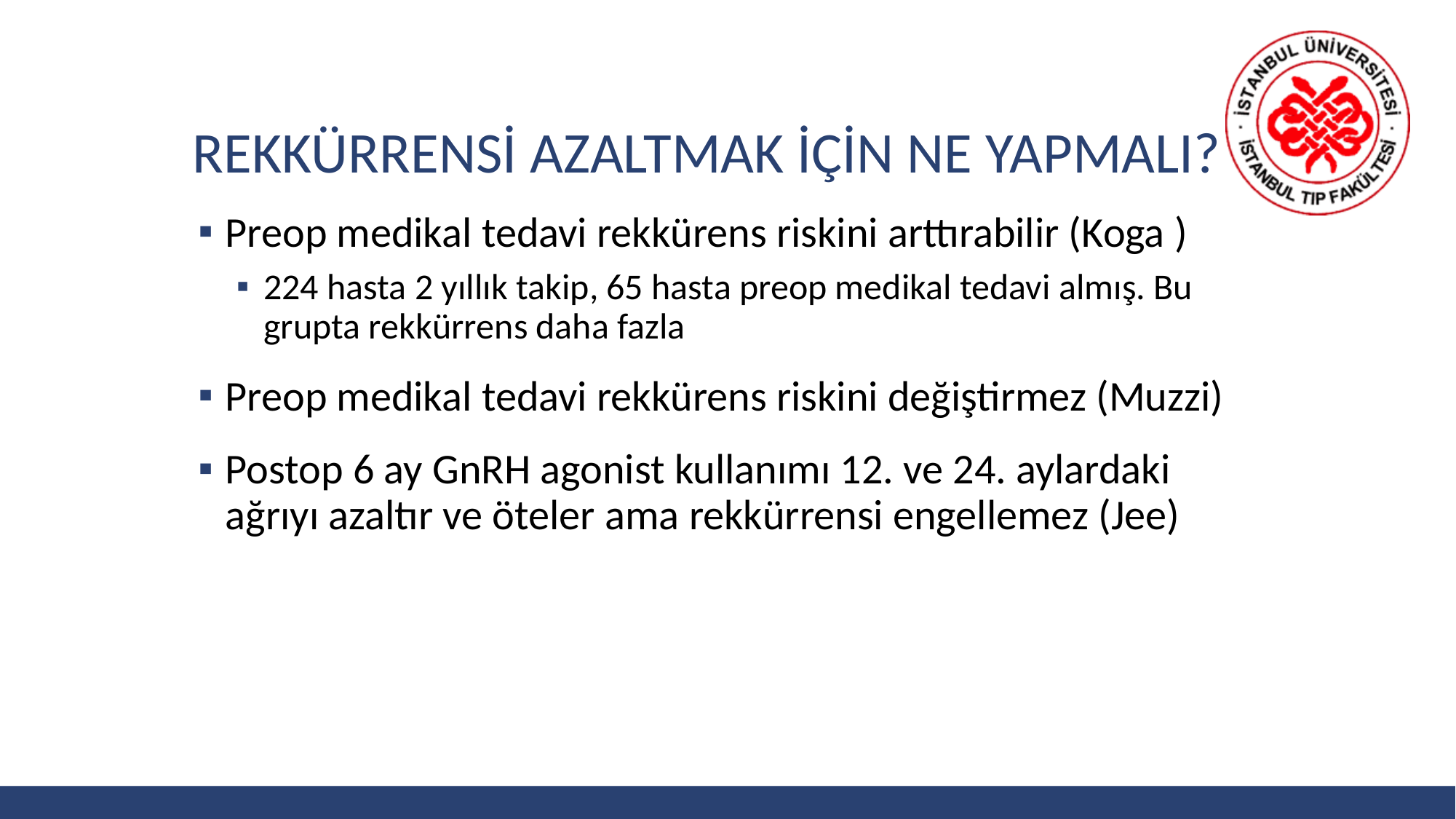

# Rekkürrensİ azaltmak İçİn ne yapmalI?
Preop medikal tedavi rekkürens riskini arttırabilir (Koga )
224 hasta 2 yıllık takip, 65 hasta preop medikal tedavi almış. Bu grupta rekkürrens daha fazla
Preop medikal tedavi rekkürens riskini değiştirmez (Muzzi)
Postop 6 ay GnRH agonist kullanımı 12. ve 24. aylardaki ağrıyı azaltır ve öteler ama rekkürrensi engellemez (Jee)